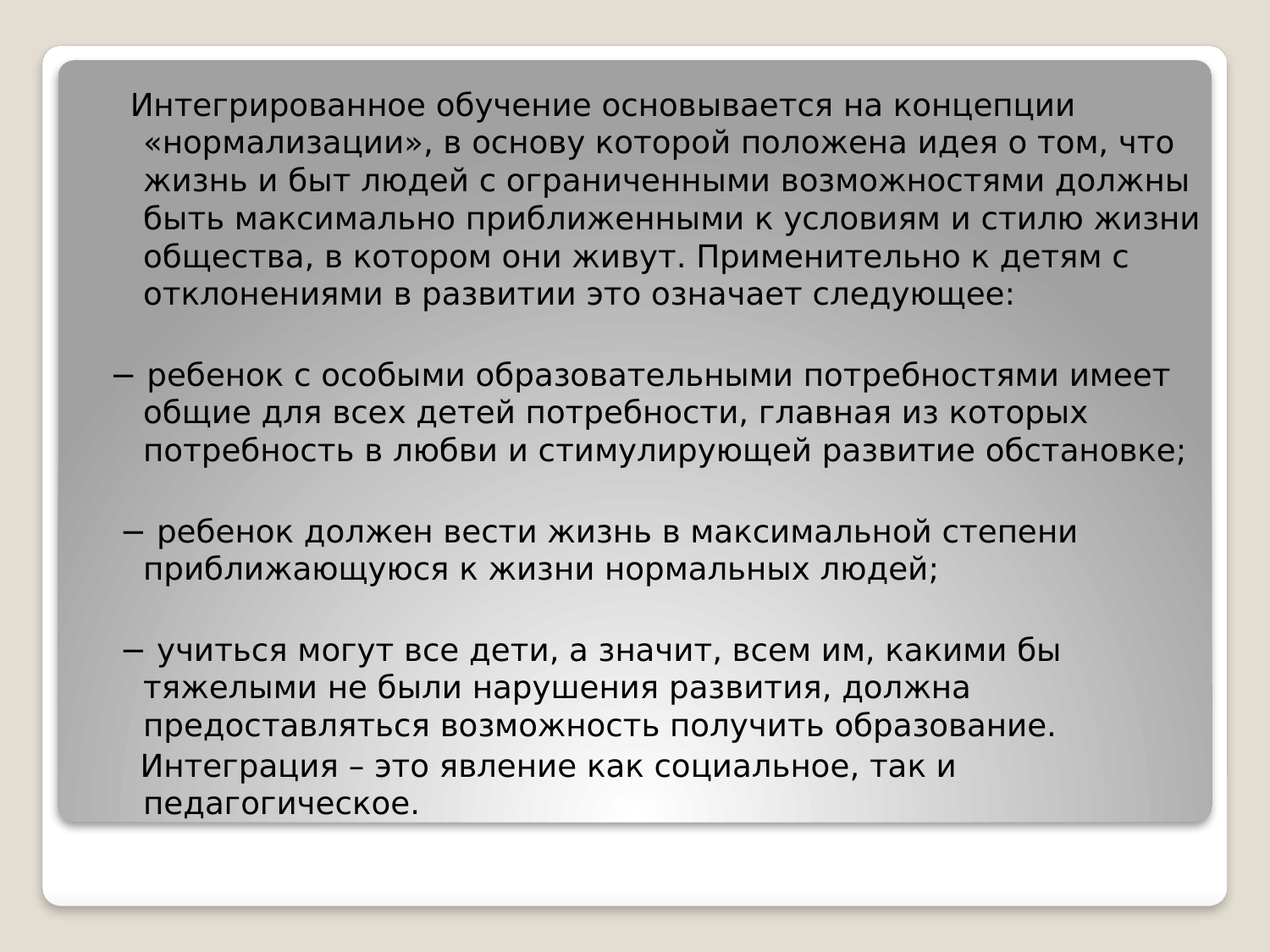

Интегрированное обучение основывается на концепции «нормализации», в основу которой положена идея о том, что жизнь и быт людей с ограниченными возможностями должны быть максимально приближенными к условиям и стилю жизни общества, в котором они живут. Применительно к детям с отклонениями в развитии это означает следующее:

− ребенок с особыми образовательными потребностями имеет общие для всех детей потребности, главная из которых потребность в любви и стимулирующей развитие обстановке;

 − ребенок должен вести жизнь в максимальной степени приближающуюся к жизни нормальных людей;

 − учиться могут все дети, а значит, всем им, какими бы тяжелыми не были нарушения развития, должна предоставляться возможность получить образование.
   Интеграция – это явление как социальное, так и педагогическое.